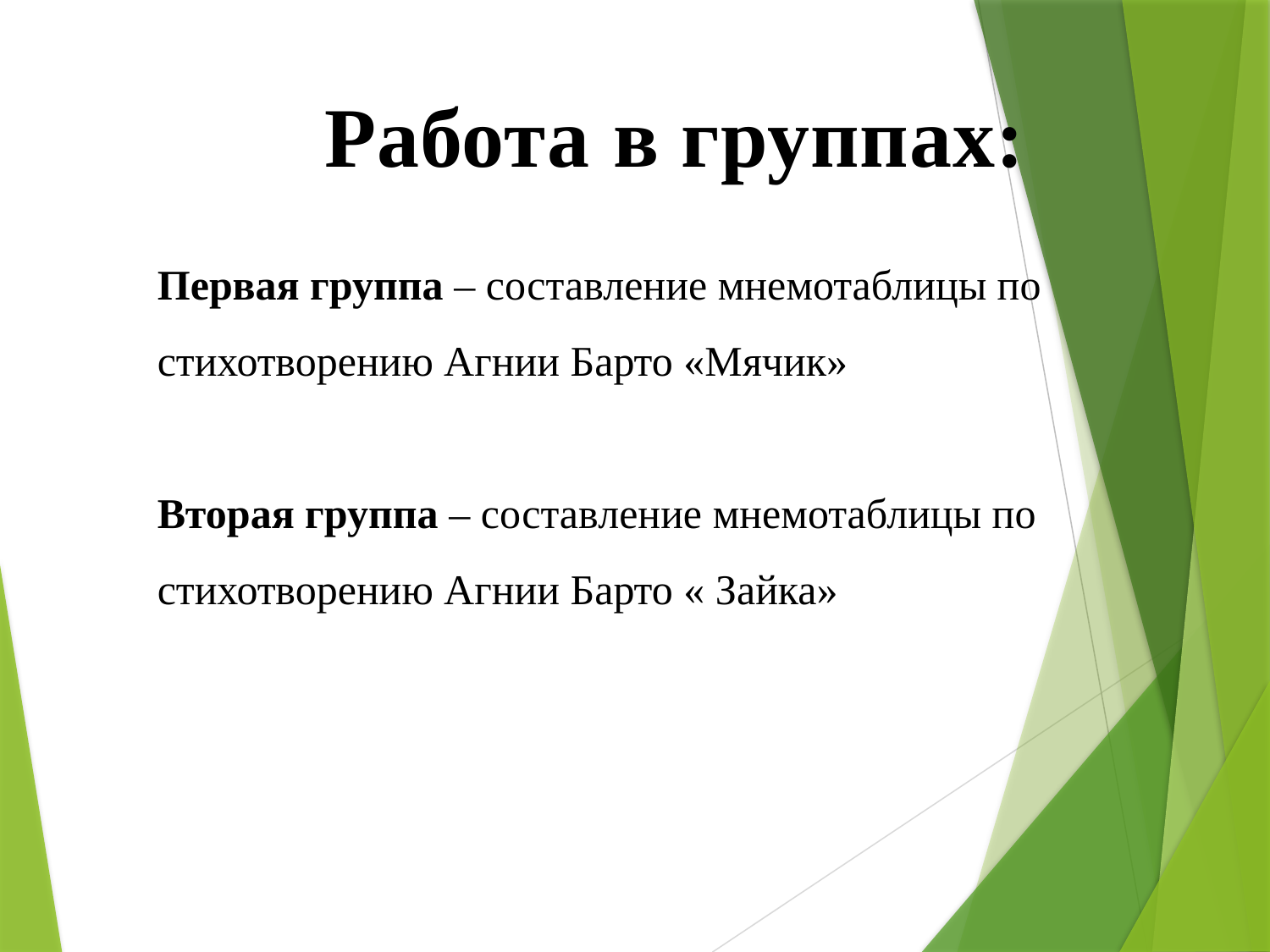

Работа в группах:
Первая группа – составление мнемотаблицы по стихотворению Агнии Барто «Мячик»

Вторая группа – составление мнемотаблицы по стихотворению Агнии Барто « Зайка»